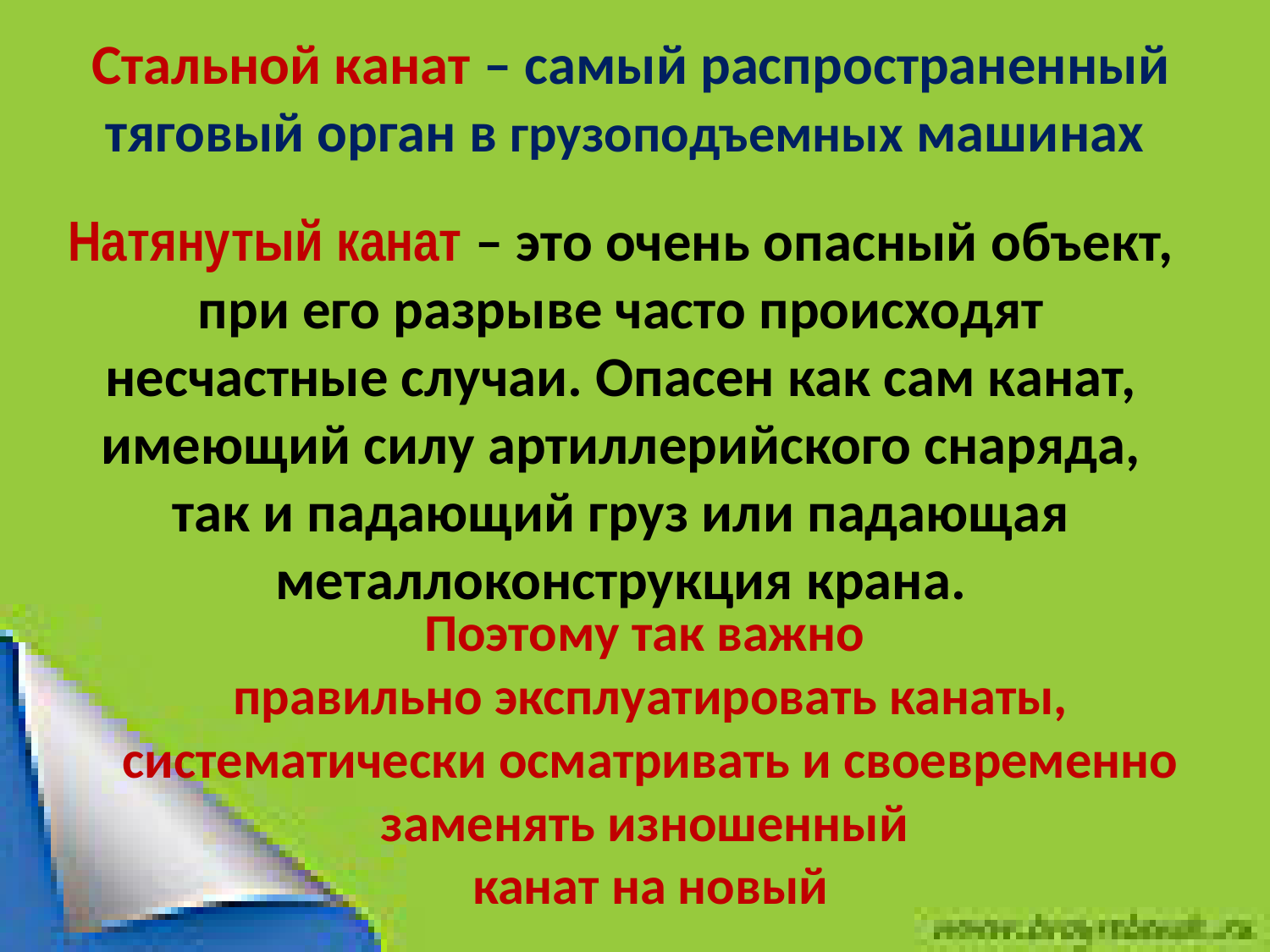

Стальной канат – самый распространенный тяговый орган в грузоподъемных машинах
# Натянутый канат – это очень опасный объект, при его разрыве часто происходят несчастные случаи. Опасен как сам канат, имеющий силу артиллерийского снаряда, так и падающий груз или падающая металлоконструкция крана.
Поэтому так важно
правильно эксплуатировать канаты, систематически осматривать и своевременно заменять изношенный
канат на новый